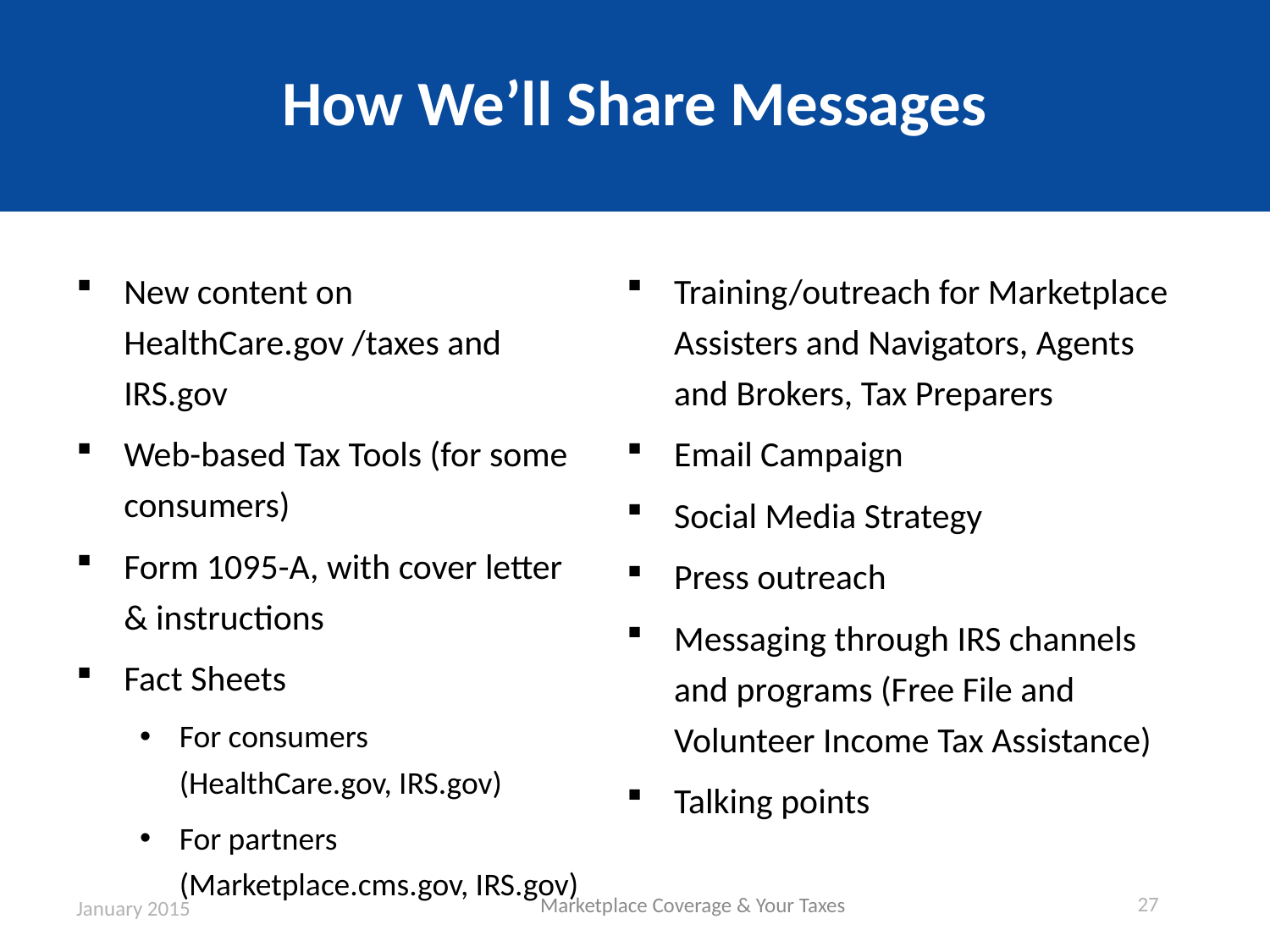

# How We’ll Share Messages
New content on HealthCare.gov /taxes and IRS.gov
Web-based Tax Tools (for some consumers)
Form 1095-A, with cover letter & instructions
Fact Sheets
For consumers (HealthCare.gov, IRS.gov)
For partners (Marketplace.cms.gov, IRS.gov)
Training/outreach for Marketplace Assisters and Navigators, Agents and Brokers, Tax Preparers
Email Campaign
Social Media Strategy
Press outreach
Messaging through IRS channels and programs (Free File and Volunteer Income Tax Assistance)
Talking points

27
January 2015